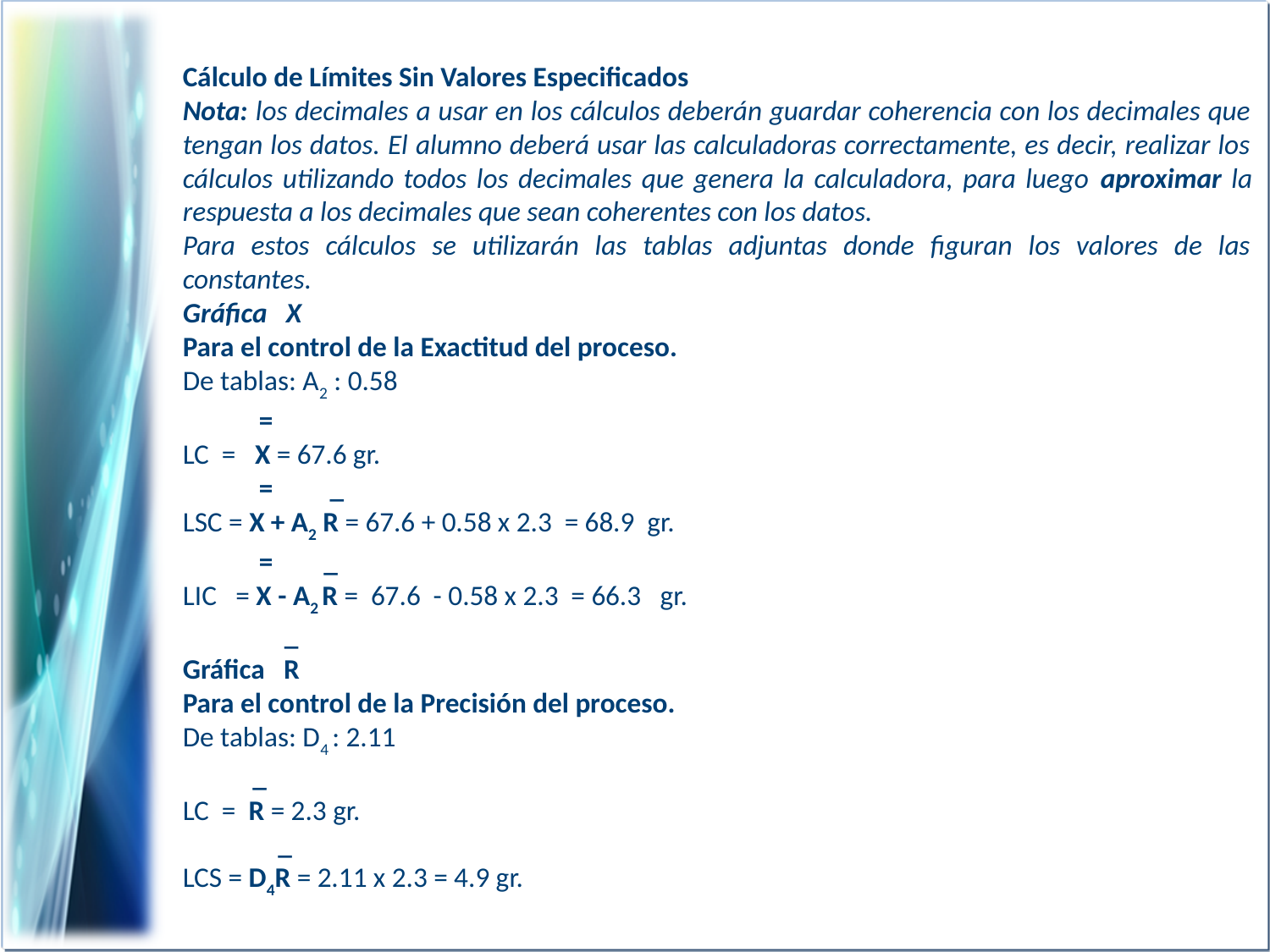

Cálculo de Límites Sin Valores Especificados
Nota: los decimales a usar en los cálculos deberán guardar coherencia con los decimales que tengan los datos. El alumno deberá usar las calculadoras correctamente, es decir, realizar los cálculos utilizando todos los decimales que genera la calculadora, para luego aproximar la respuesta a los decimales que sean coherentes con los datos.
Para estos cálculos se utilizarán las tablas adjuntas donde figuran los valores de las constantes.
Gráfica   X
Para el control de la Exactitud del proceso.
De tablas: A2 : 0.58
            =
LC  =   X = 67.6 gr.
            =         _
LSC = X + A2 R = 67.6 + 0.58 x 2.3  = 68.9  gr.
            =        _
LIC   = X - A2 R =  67.6  - 0.58 x 2.3  = 66.3   gr.
                _
Gráfica   R
Para el control de la Precisión del proceso.
De tablas: D4 : 2.11
           _
LC  =  R = 2.3 gr.
               _
LCS = D4R = 2.11 x 2.3 = 4.9 gr.